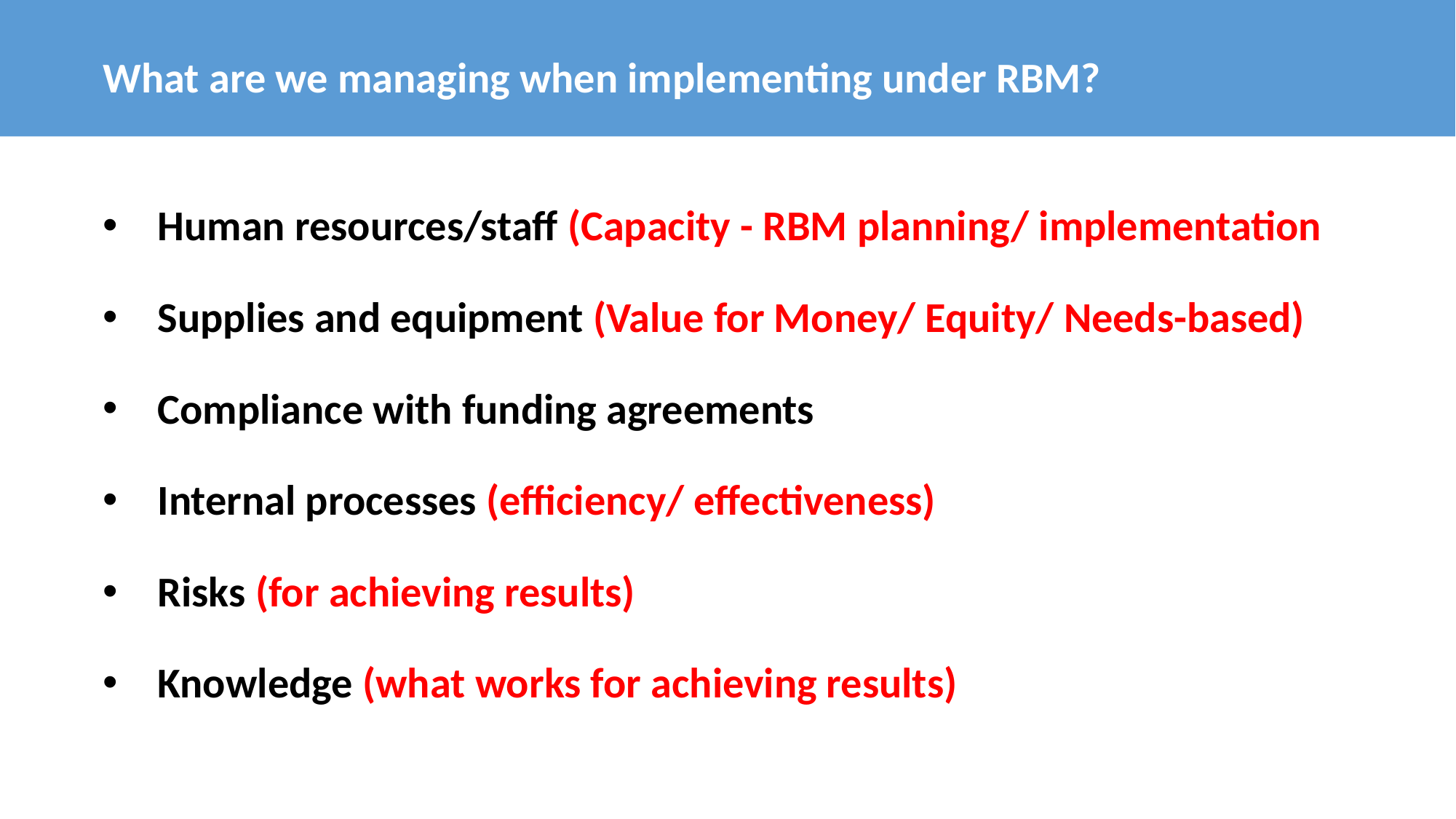

# What are we managing when implementing under RBM?
Human resources/staff (Capacity - RBM planning/ implementation

Supplies and equipment (Value for Money/ Equity/ Needs-based)

Compliance with funding agreements

Internal processes (efficiency/ effectiveness)

Risks (for achieving results)

Knowledge (what works for achieving results)